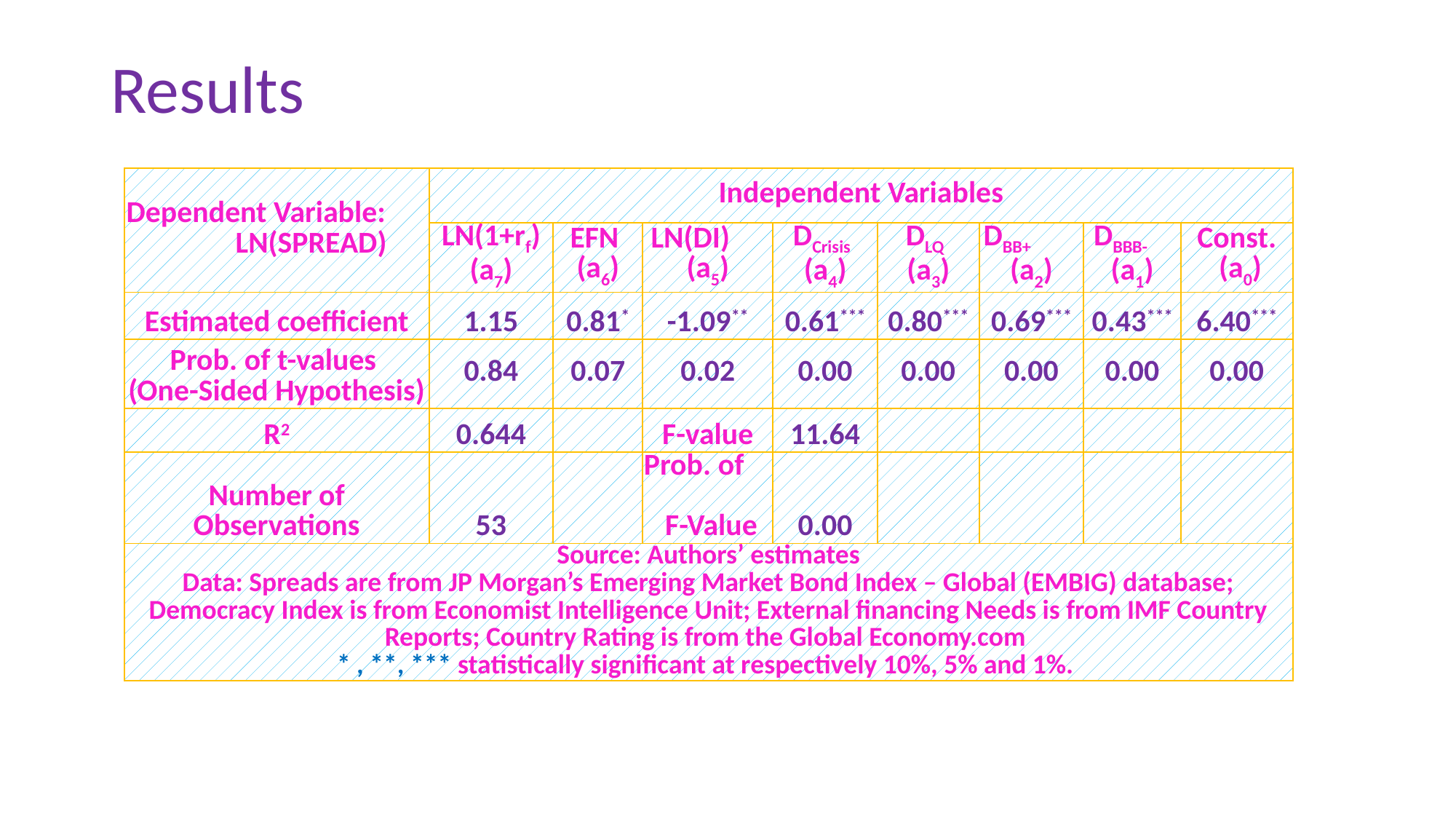

# Results
| Dependent Variable: LN(SPREAD) | Independent Variables |  |  |  |  |  |  |  |
| --- | --- | --- | --- | --- | --- | --- | --- | --- |
|  | LN(1+rf) (a7) | EFN (a6) | LN(DI) (a5) | DCrisis (a4) | DLQ (a3) | DBB+ (a2) | DBBB- (a1) | Const. (a0) |
| Estimated coefficient | 1.15 | 0.81\* | -1.09\*\* | 0.61\*\*\* | 0.80\*\*\* | 0.69\*\*\* | 0.43\*\*\* | 6.40\*\*\* |
| Prob. of t-values (One-Sided Hypothesis) | 0.84 | 0.07 | 0.02 | 0.00 | 0.00 | 0.00 | 0.00 | 0.00 |
| R2 | 0.644 |  | F-value | 11.64 |  |  |  |  |
| Number of Observations | 53 |  | Prob. of F-Value | 0.00 |  |  |  |  |
| Source: Authors’ estimates Data: Spreads are from JP Morgan’s Emerging Market Bond Index – Global (EMBIG) database; Democracy Index is from Economist Intelligence Unit; External financing Needs is from IMF Country Reports; Country Rating is from the Global Economy.com \* , \*\*, \*\*\* statistically significant at respectively 10%, 5% and 1%. |  |  |  |  |  |  |  |  |